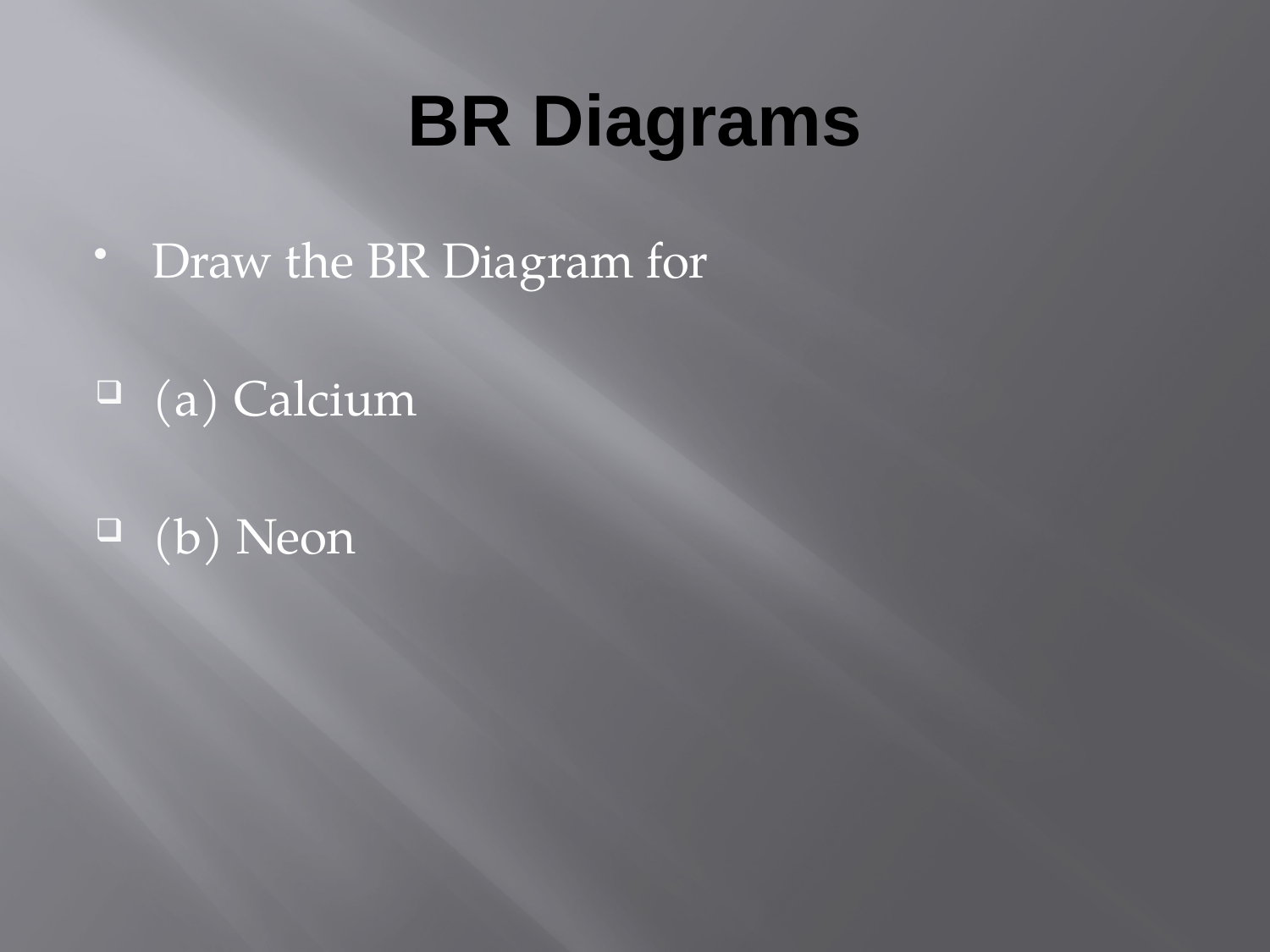

# BR Diagrams
Draw the BR Diagram for

(a) Calcium

(b) Neon